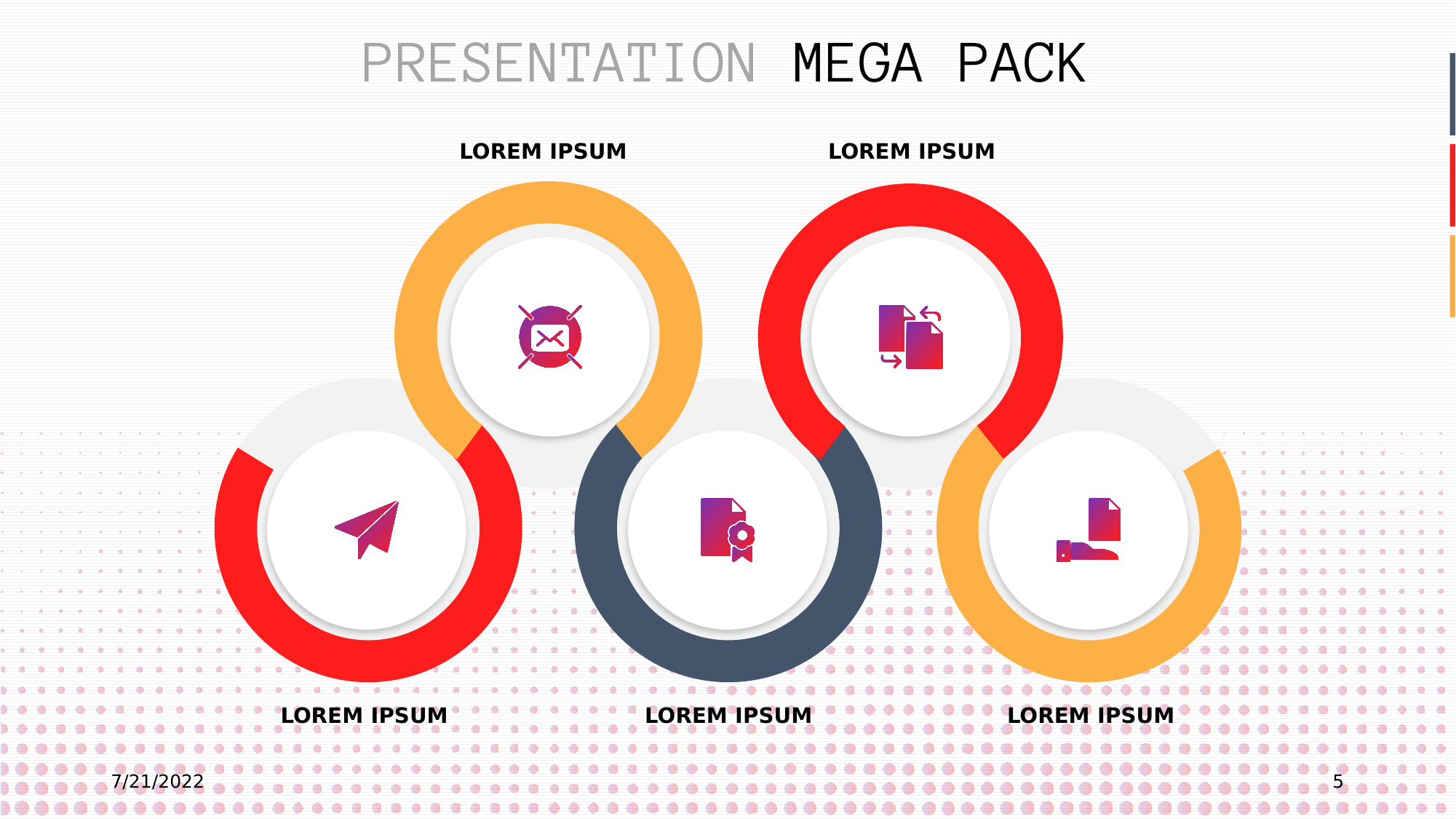

PRESENTATION MEGA PACK
LOREM IPSUM
LOREM IPSUM

LOREM IPSUM
LOREM IPSUM
LOREM IPSUM
7/21/2022
5